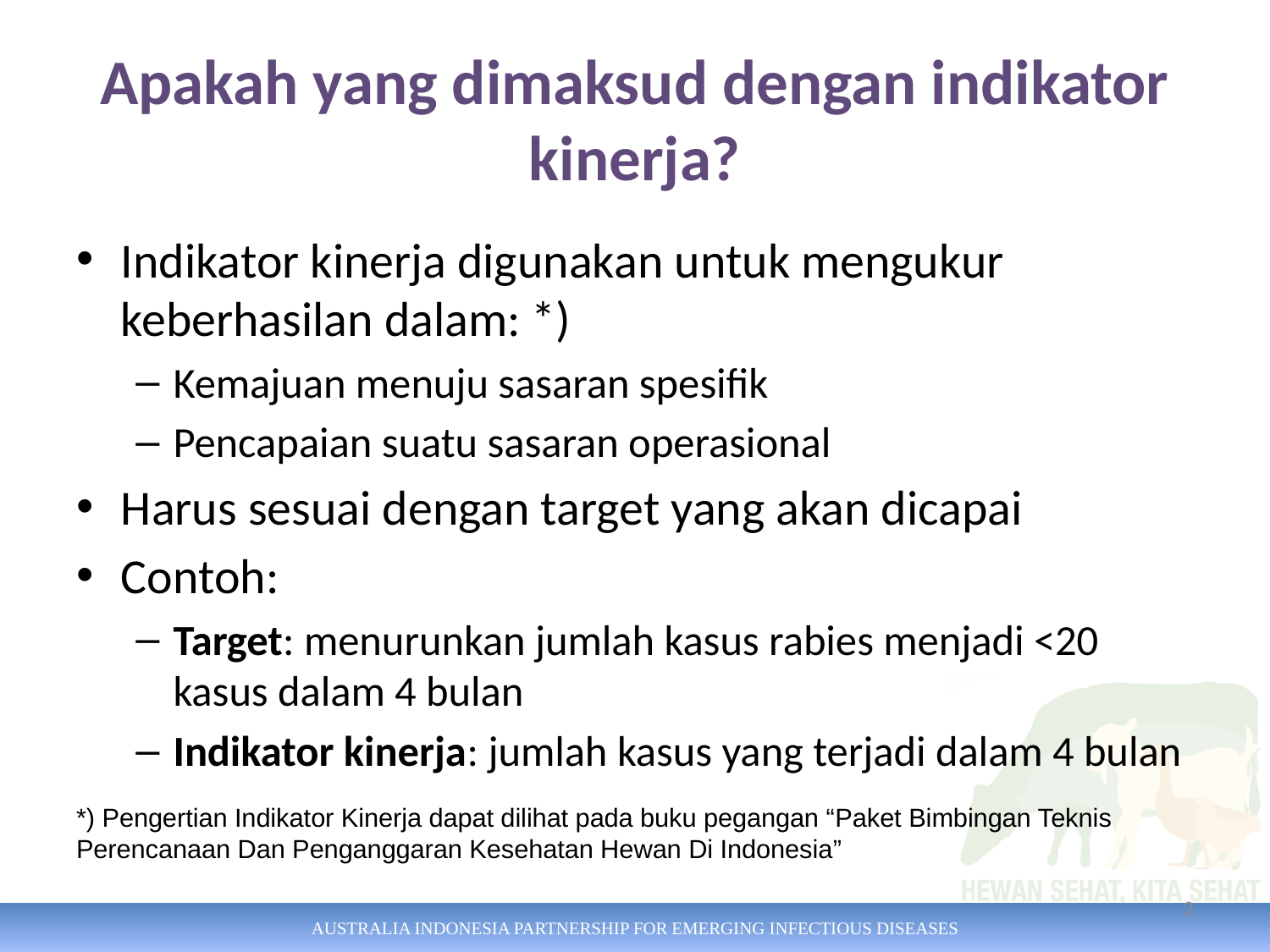

# Apakah yang dimaksud dengan indikator kinerja?
Indikator kinerja digunakan untuk mengukur keberhasilan dalam: *)
Kemajuan menuju sasaran spesifik
Pencapaian suatu sasaran operasional
Harus sesuai dengan target yang akan dicapai
Contoh:
Target: menurunkan jumlah kasus rabies menjadi <20 kasus dalam 4 bulan
Indikator kinerja: jumlah kasus yang terjadi dalam 4 bulan

*) Pengertian Indikator Kinerja dapat dilihat pada buku pegangan “Paket Bimbingan Teknis Perencanaan Dan Penganggaran Kesehatan Hewan Di Indonesia”
3